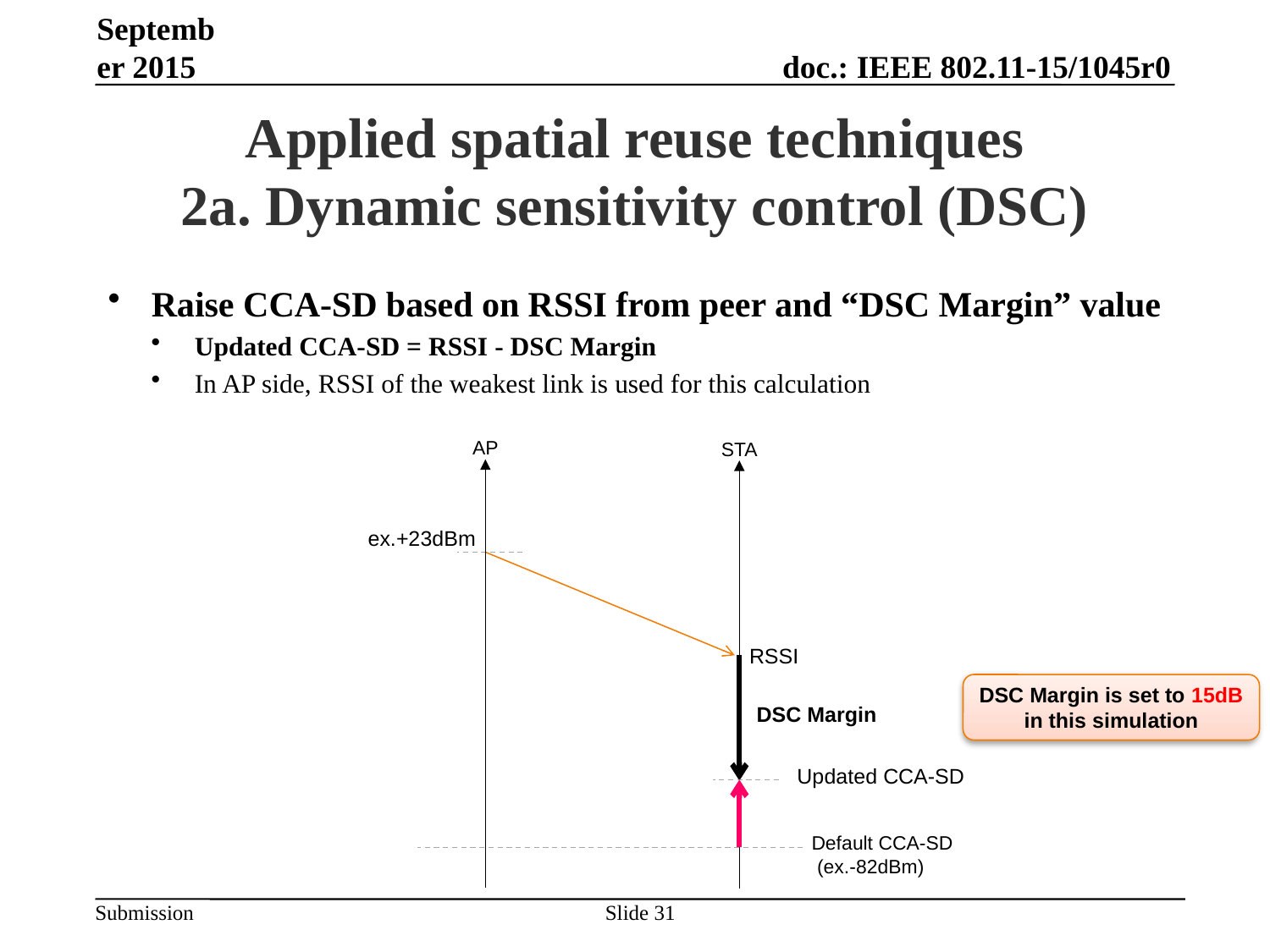

September 2015
# Applied spatial reuse techniques 2a. Dynamic sensitivity control (DSC)
Raise CCA-SD based on RSSI from peer and “DSC Margin” value
Updated CCA-SD = RSSI - DSC Margin
In AP side, RSSI of the weakest link is used for this calculation
AP
STA
ex.+23dBm
RSSI
DSC Margin is set to 15dB in this simulation
DSC Margin
Updated CCA-SD
Default CCA-SD
 (ex.-82dBm)
Slide 31
Takeshi Itagaki, Sony Corporation